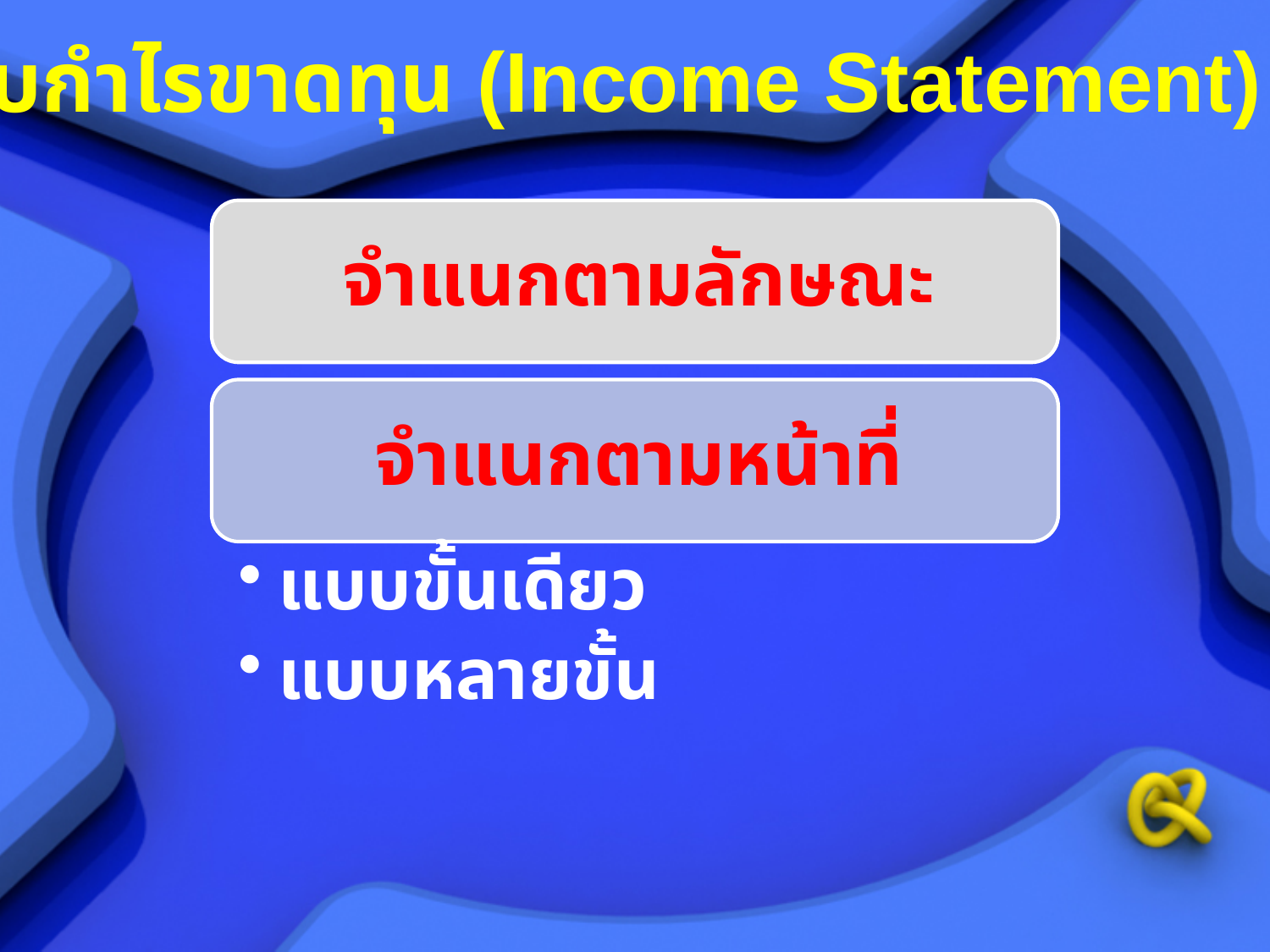

งบกำไรขาดทุน (Income Statement)
จำแนกตามลักษณะ
จำแนกตามหน้าที่
แบบขั้นเดียว
แบบหลายขั้น